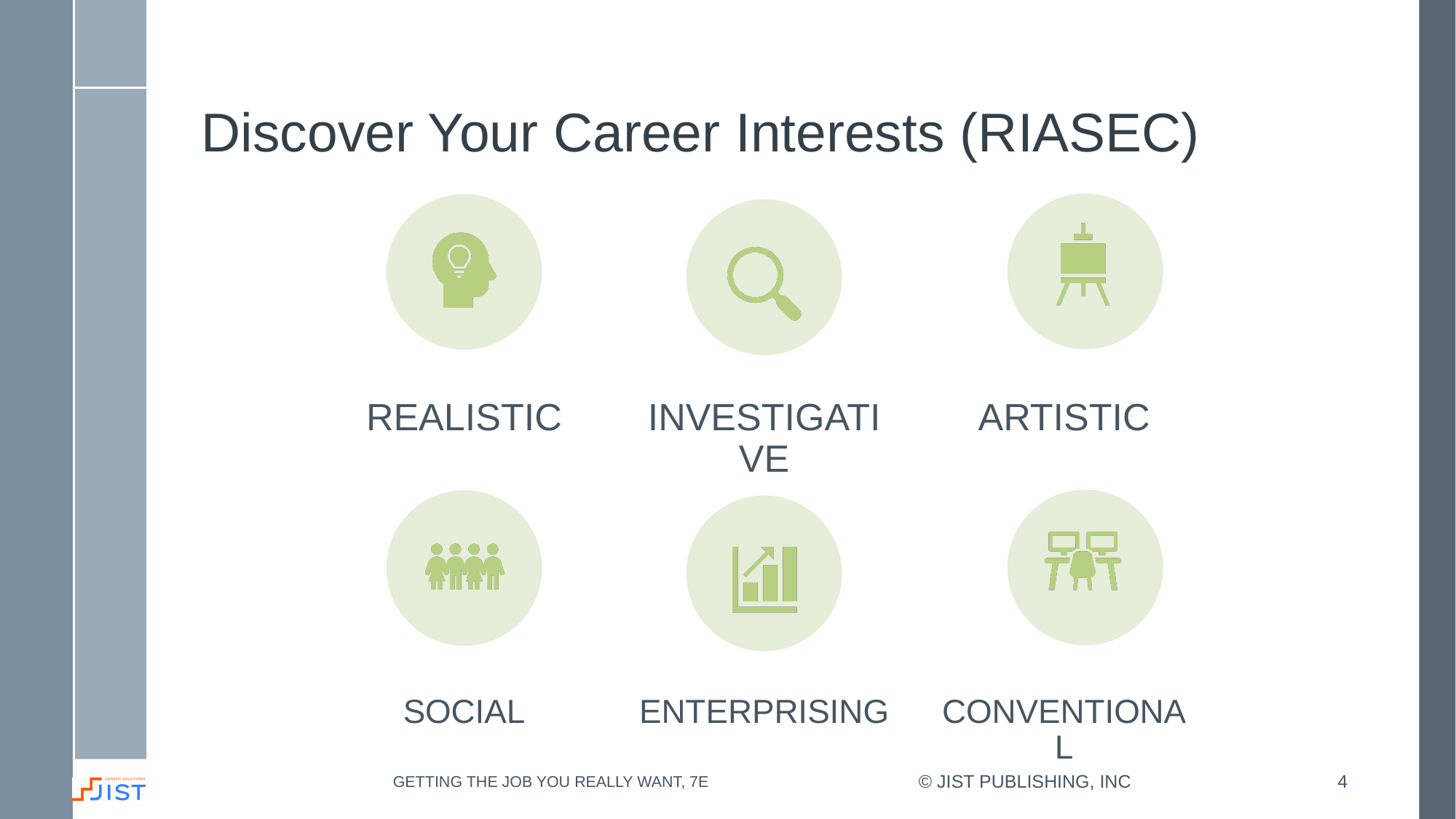

# Discover Your Career Interests (RIASEC)
Realistic
investigative
artistic
social
enterprising
conventional
Getting the job you really want, 7e
© JIST Publishing, Inc
4